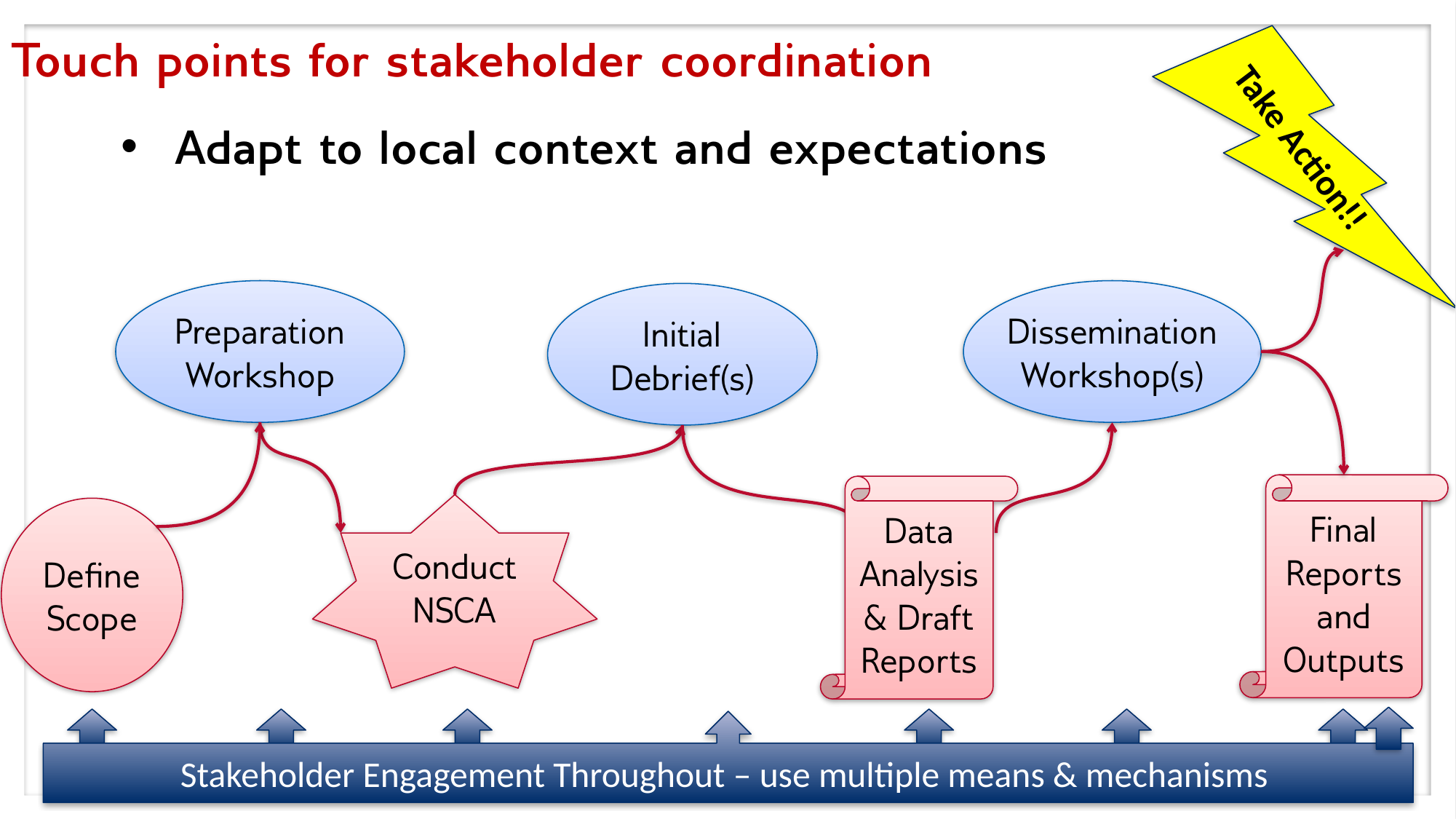

# Touch points for stakeholder coordination

Adapt to local context and expectations
Take Action!!
Dissemination Workshop(s)
Preparation Workshop
Initial Debrief(s)
Final Reports and Outputs
Data Analysis & Draft Reports
Conduct NSCA
Define Scope

Stakeholder Engagement Throughout – use multiple means & mechanisms